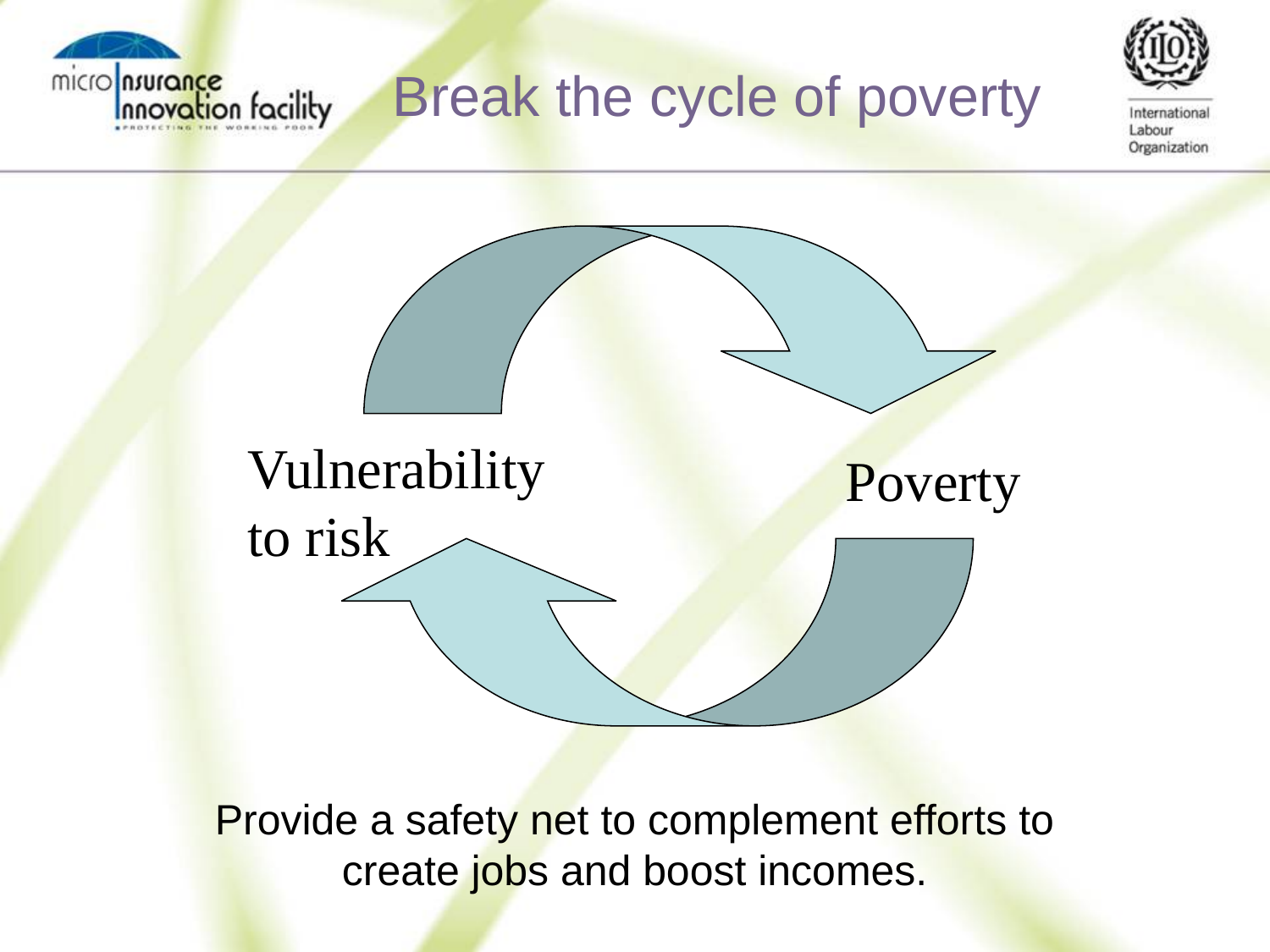

# Break the cycle of poverty

Vulnerability to risk
Poverty

Provide a safety net to complement efforts to create jobs and boost incomes.